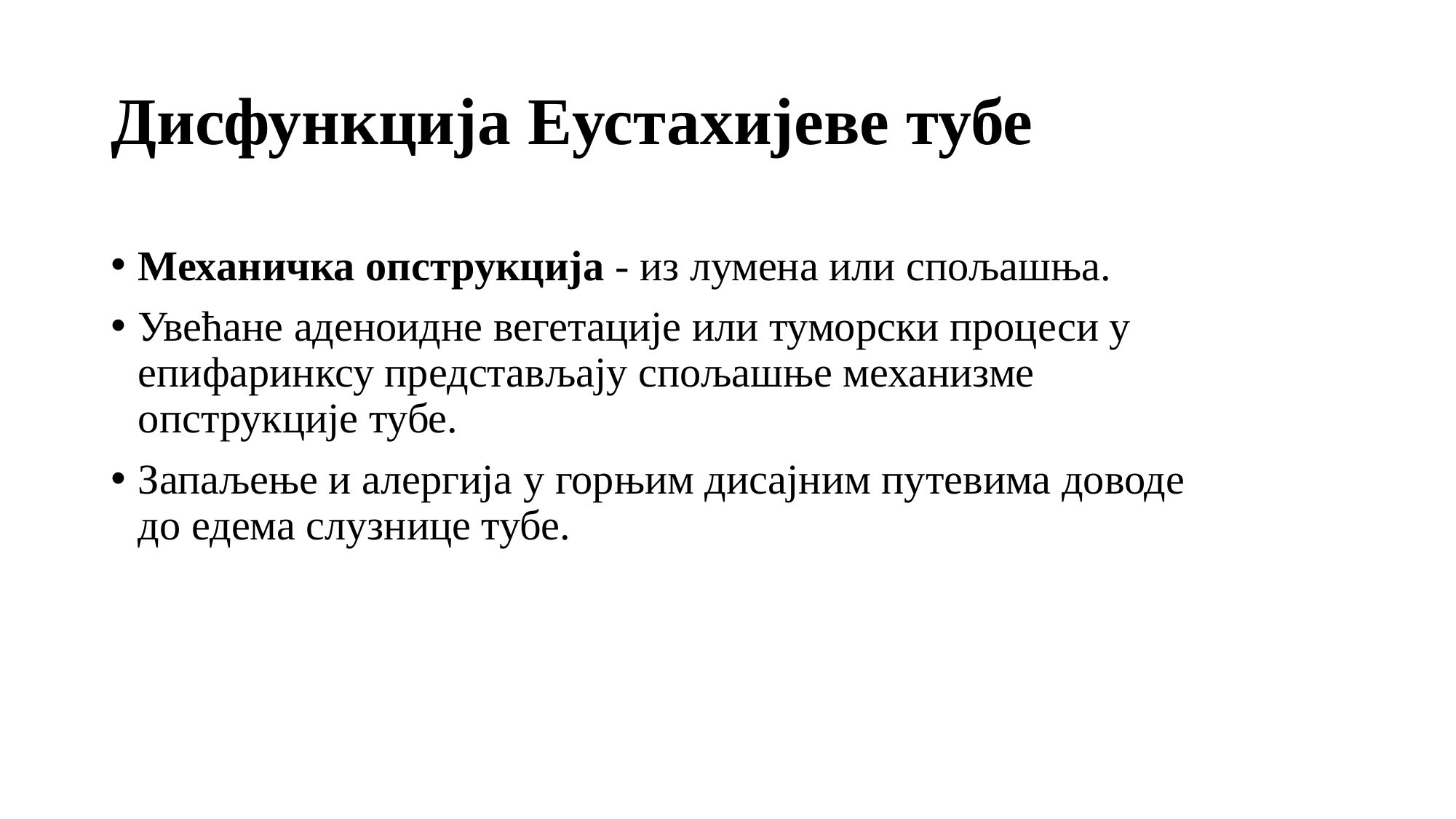

# Дисфункција Еустахијеве тубе
Механичка опструкција - из лумена или спољашња.
Увећане аденоидне вегетације или туморски процеси у епифаринксу представљају спољашње механизме опструкције тубе.
Запаљење и алергија у горњим дисајним путевима доводе до едема слузнице тубе.